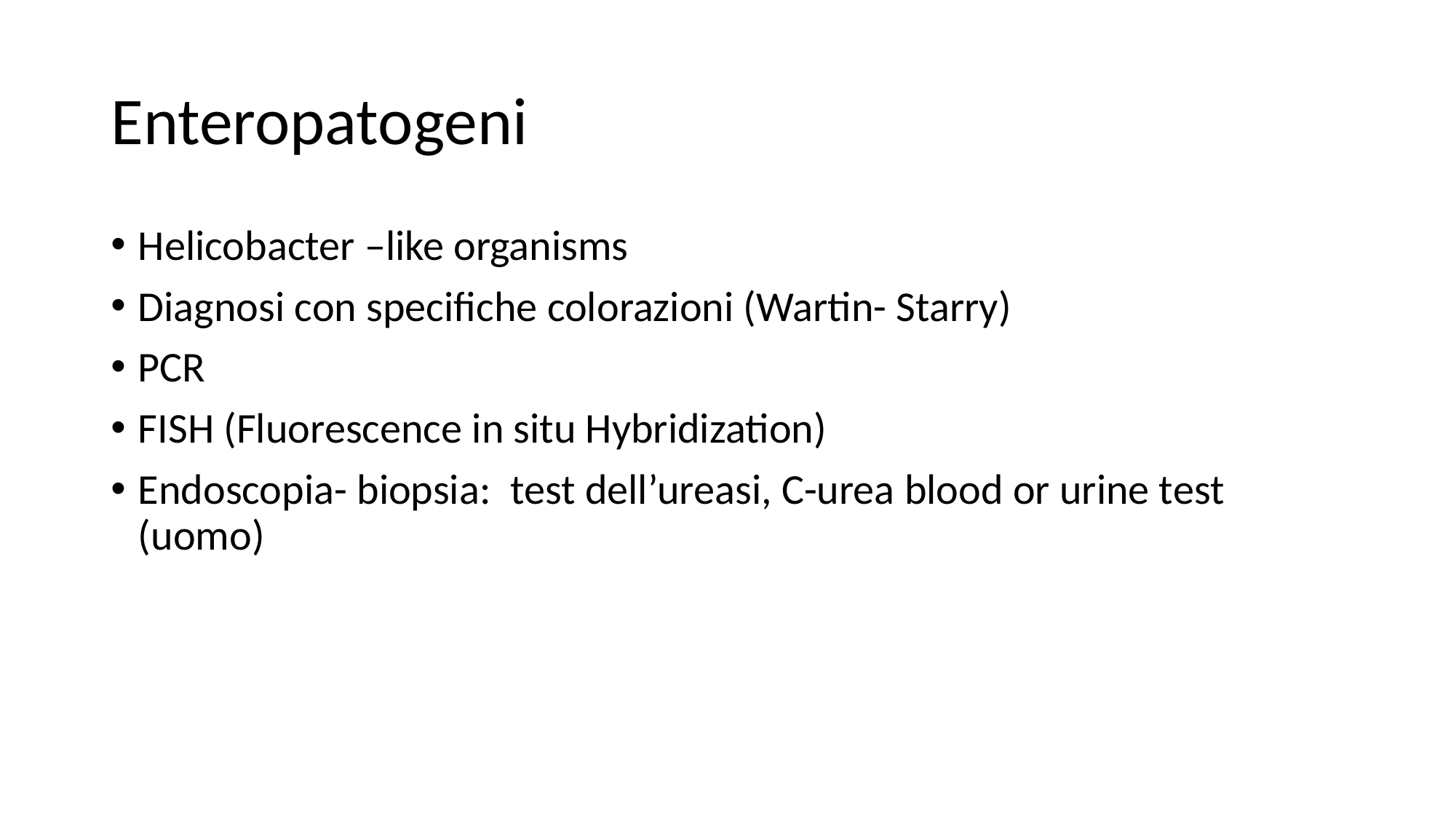

# Enteropatogeni
Helicobacter –like organisms
Diagnosi con specifiche colorazioni (Wartin- Starry)
PCR
FISH (Fluorescence in situ Hybridization)
Endoscopia- biopsia:  test dell’ureasi, C-urea blood or urine test (uomo)